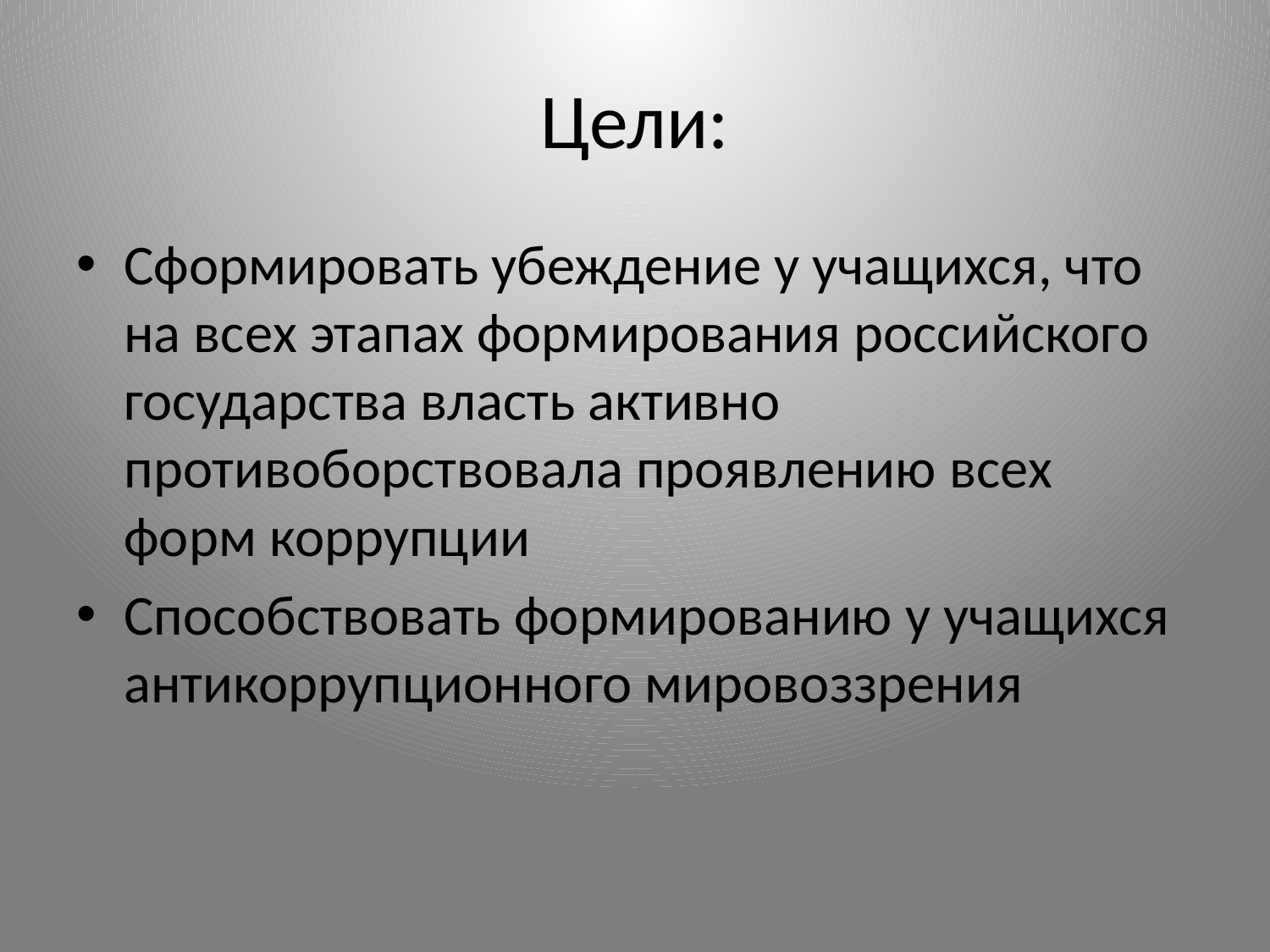

# Цели:
Сформировать убеждение у учащихся, что на всех этапах формирования российского государства власть активно противоборствовала проявлению всех форм коррупции
Способствовать формированию у учащихся антикоррупционного мировоззрения